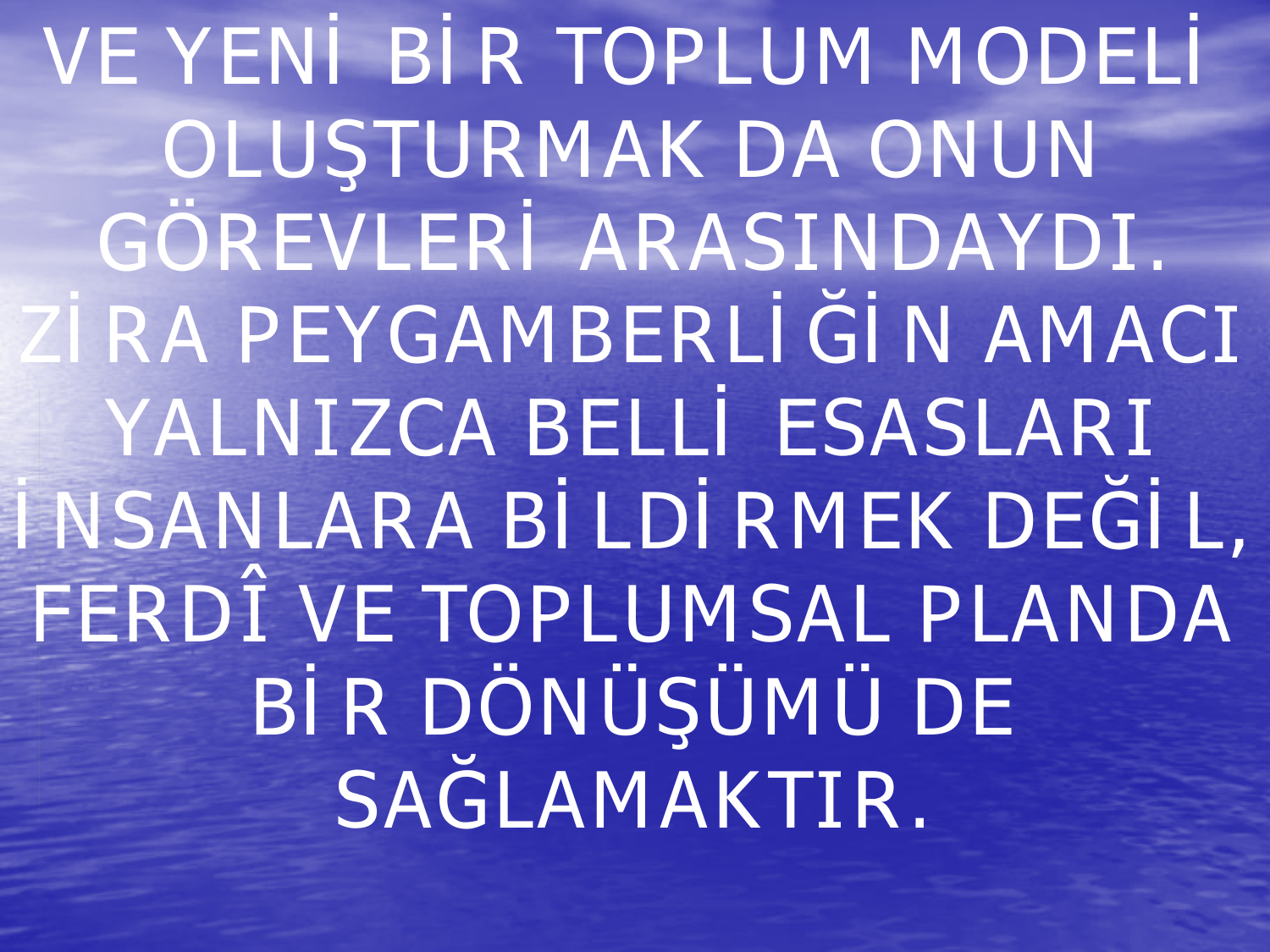

VE YENİ BİR TOPLUM MODELİ OLUŞTURMAK DA ONUN GÖREVLERİ ARASINDAYDI. ZİRA PEYGAMBERLİĞİN AMACI YALNIZCA BELLİ ESASLARI İNSANLARA BİLDİRMEK DEĞİL, FERDÎ VE TOPLUMSAL PLANDA BİR DÖNÜŞÜMÜ DE SAĞLAMAKTIR.
#